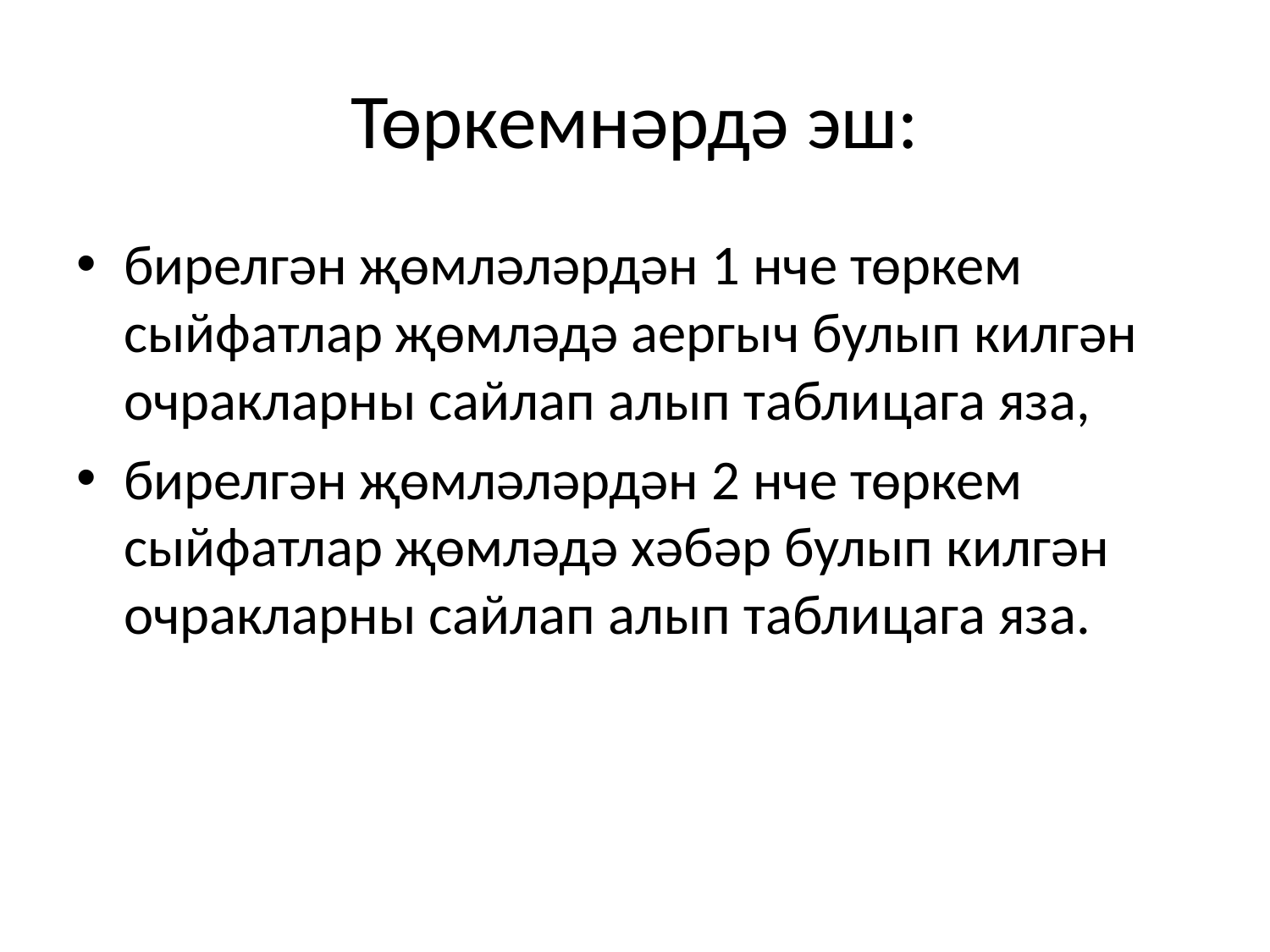

# Төркемнәрдә эш:
бирелгән җөмләләрдән 1 нче төркем сыйфатлар җөмләдә аергыч булып килгән очракларны сайлап алып таблицага яза,
бирелгән җөмләләрдән 2 нче төркем сыйфатлар җөмләдә хәбәр булып килгән очракларны сайлап алып таблицага яза.